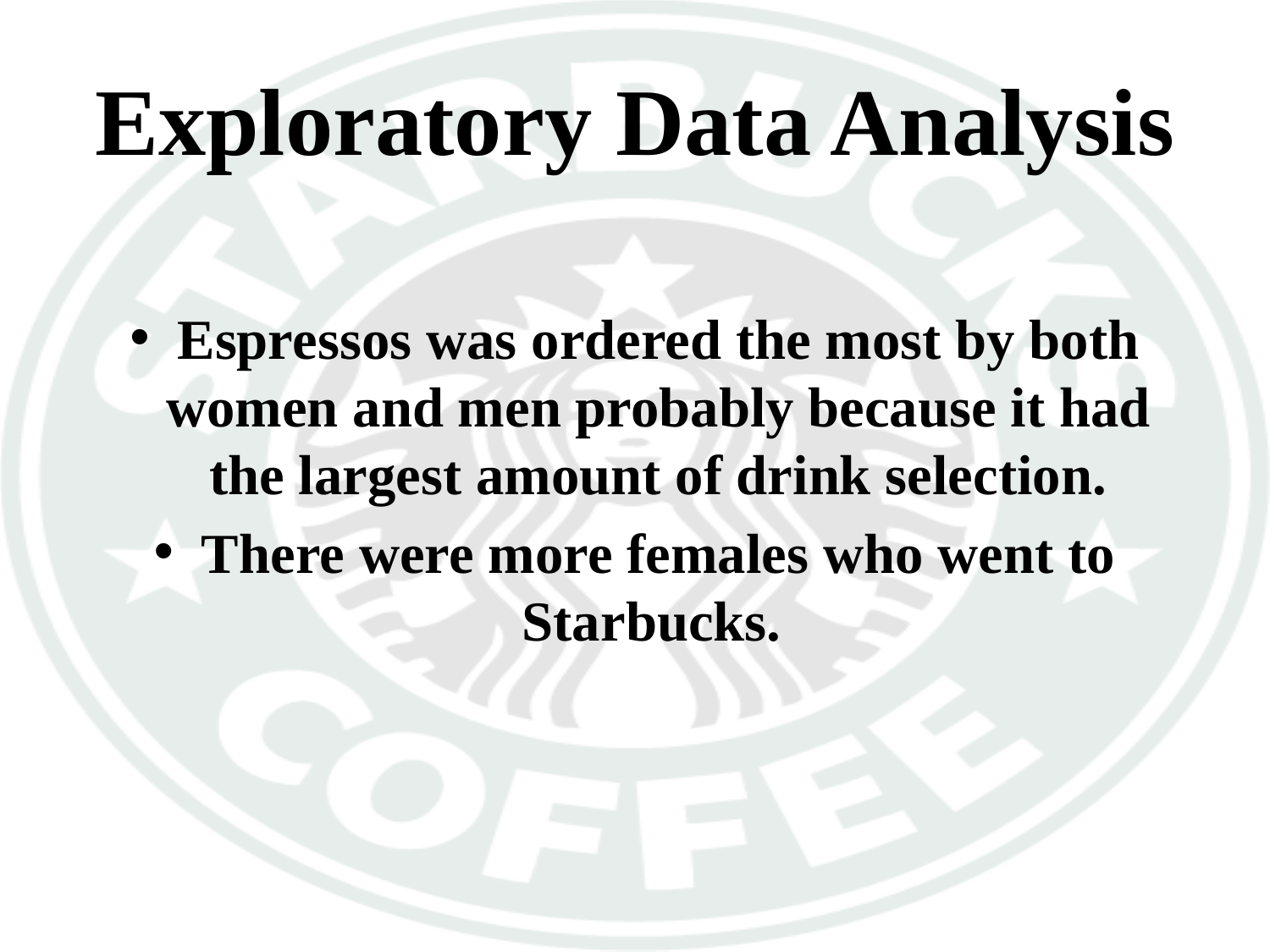

# Exploratory Data Analysis
Espressos was ordered the most by both women and men probably because it had the largest amount of drink selection.
There were more females who went to Starbucks.